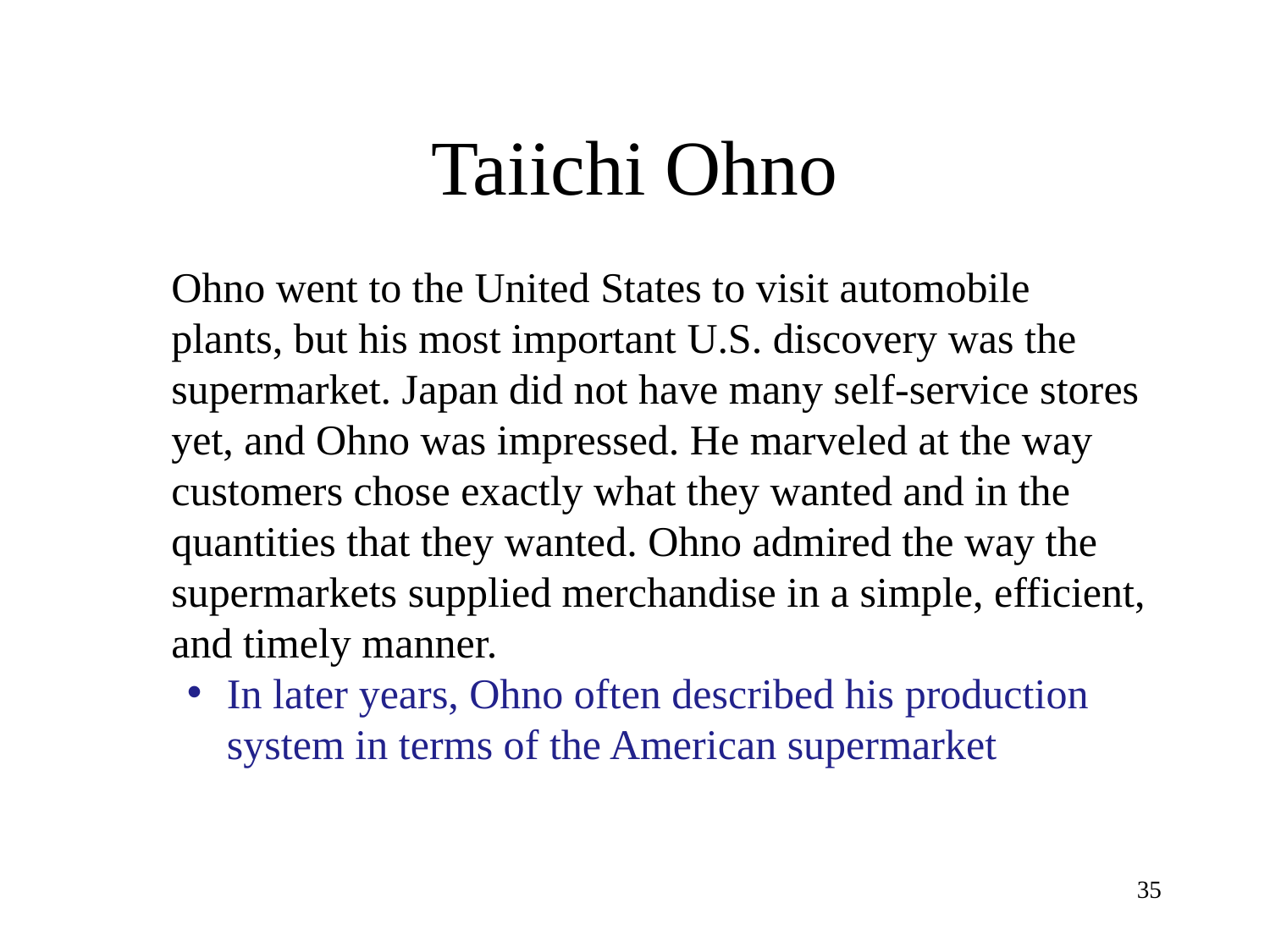

# Taiichi Ohno
Ohno went to the United States to visit automobile plants, but his most important U.S. discovery was the supermarket. Japan did not have many self-service stores yet, and Ohno was impressed. He marveled at the way customers chose exactly what they wanted and in the quantities that they wanted. Ohno admired the way the supermarkets supplied merchandise in a simple, efficient, and timely manner.
In later years, Ohno often described his production system in terms of the American supermarket
35